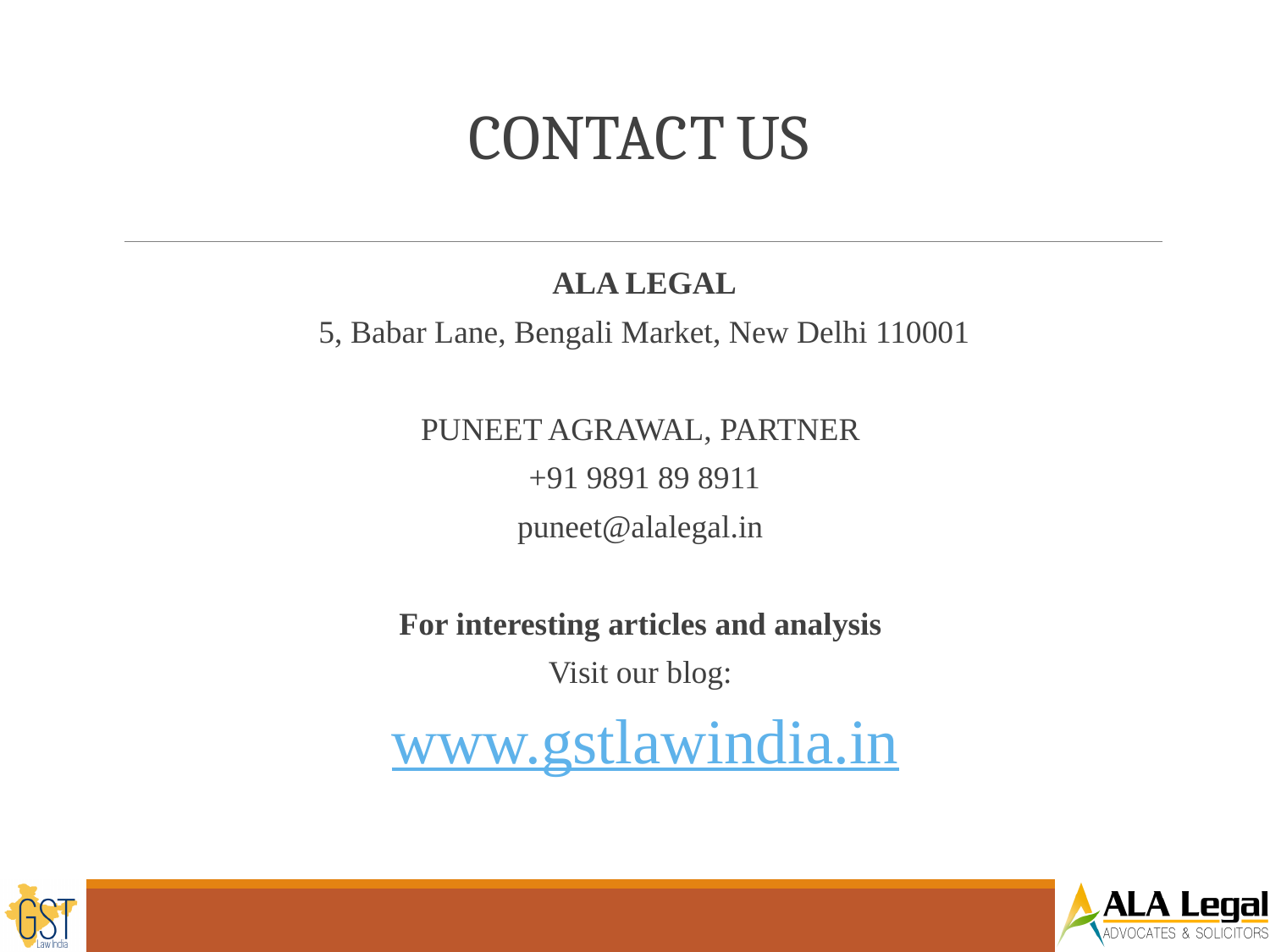

# CONTACT US
ALA LEGAL
5, Babar Lane, Bengali Market, New Delhi 110001

PUNEET AGRAWAL, PARTNER
+91 9891 89 8911
puneet@alalegal.in

For interesting articles and analysis
Visit our blog:
www.gstlawindia.in